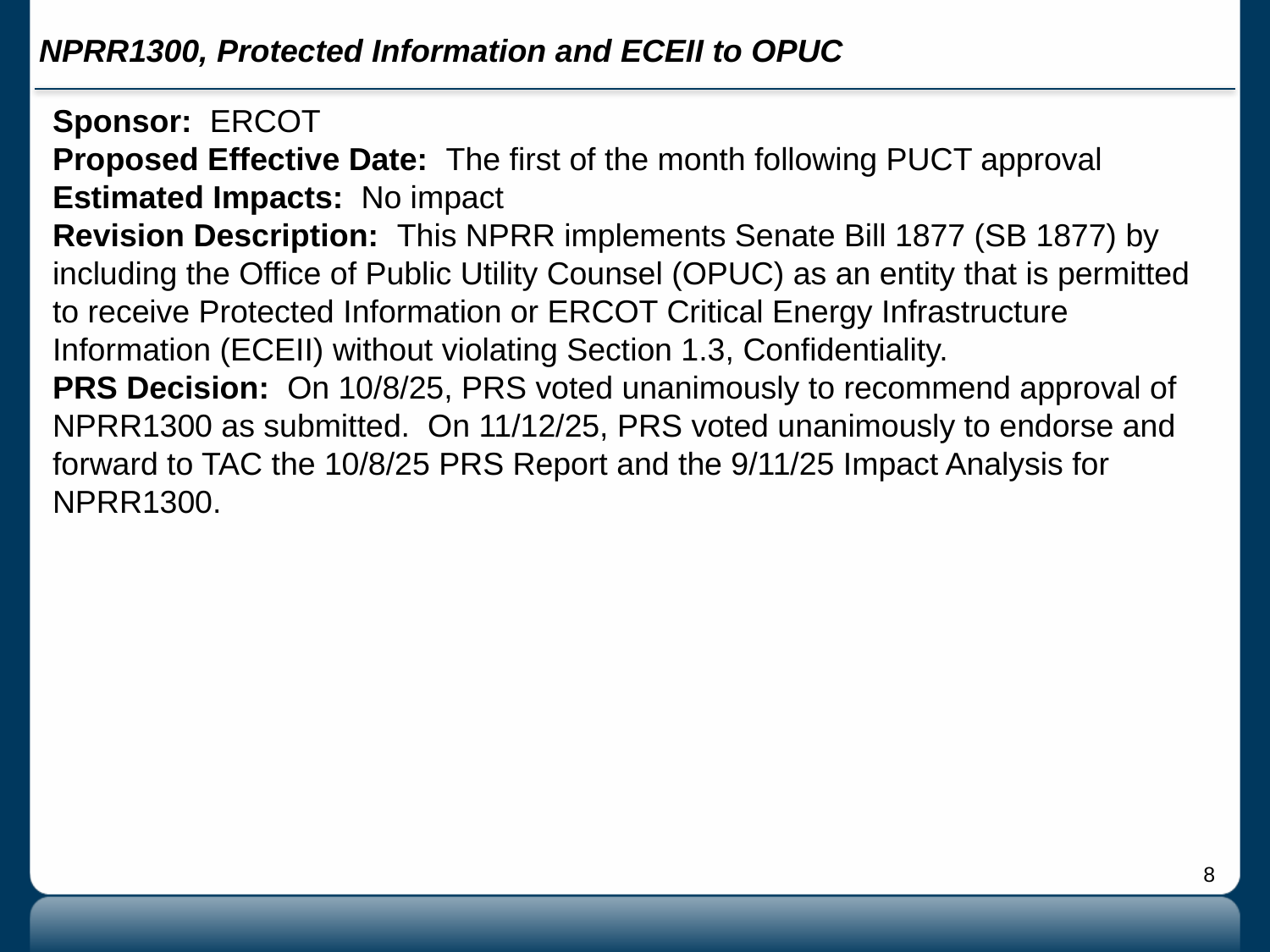

# NPRR1300, Protected Information and ECEII to OPUC
Sponsor:  ERCOT
Proposed Effective Date:  The first of the month following PUCT approval
Estimated Impacts:  No impact
Revision Description:  This NPRR implements Senate Bill 1877 (SB 1877) by including the Office of Public Utility Counsel (OPUC) as an entity that is permitted to receive Protected Information or ERCOT Critical Energy Infrastructure Information (ECEII) without violating Section 1.3, Confidentiality.
PRS Decision:  On 10/8/25, PRS voted unanimously to recommend approval of NPRR1300 as submitted.  On 11/12/25, PRS voted unanimously to endorse and forward to TAC the 10/8/25 PRS Report and the 9/11/25 Impact Analysis for NPRR1300.